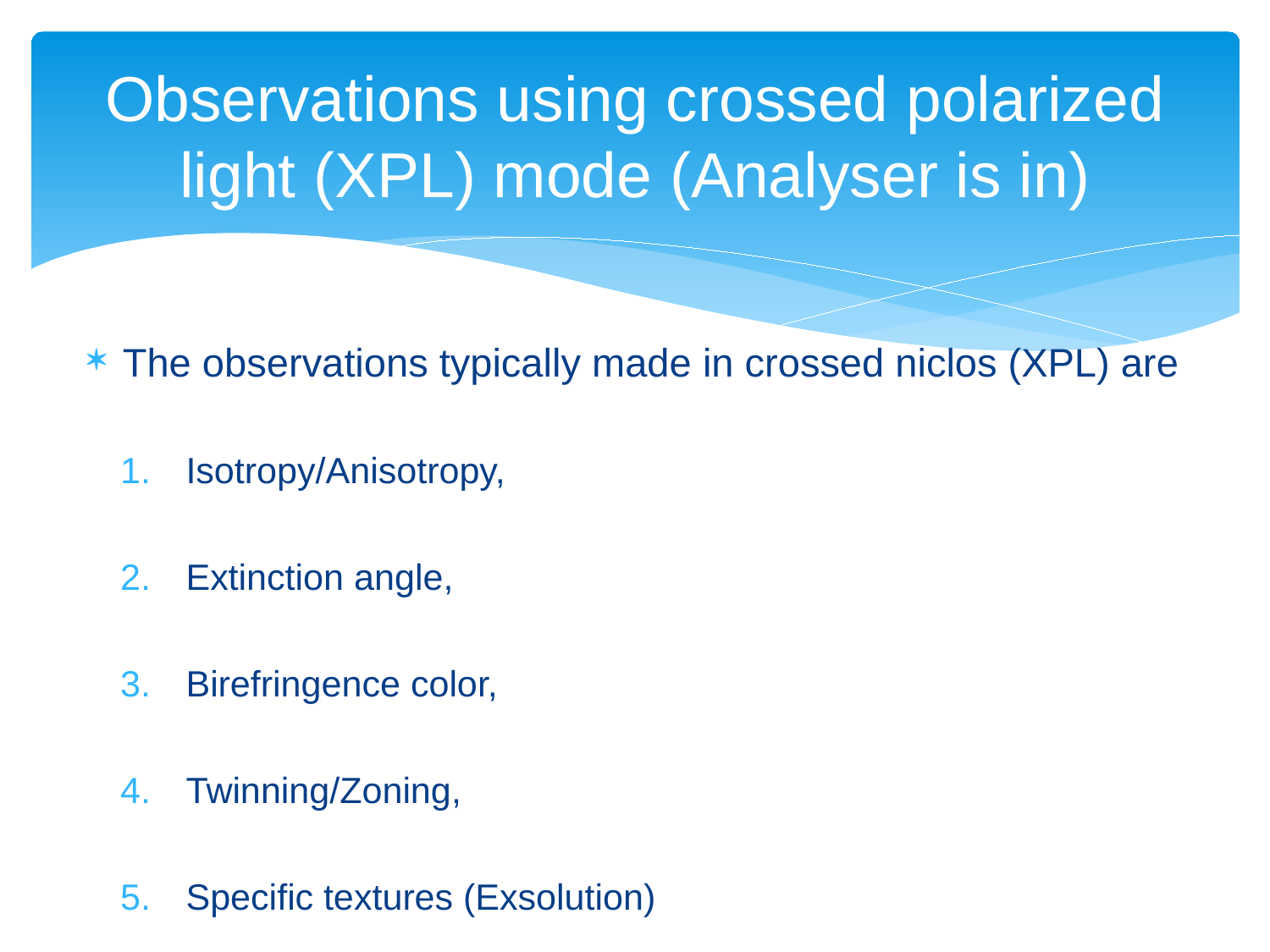

# Observations using crossed polarized light (XPL) mode (Analyser is in)

The observations typically made in crossed niclos (XPL) are

Isotropy/Anisotropy,

Extinction angle,

Birefringence color,

Twinning/Zoning,

Specific textures (Exsolution)